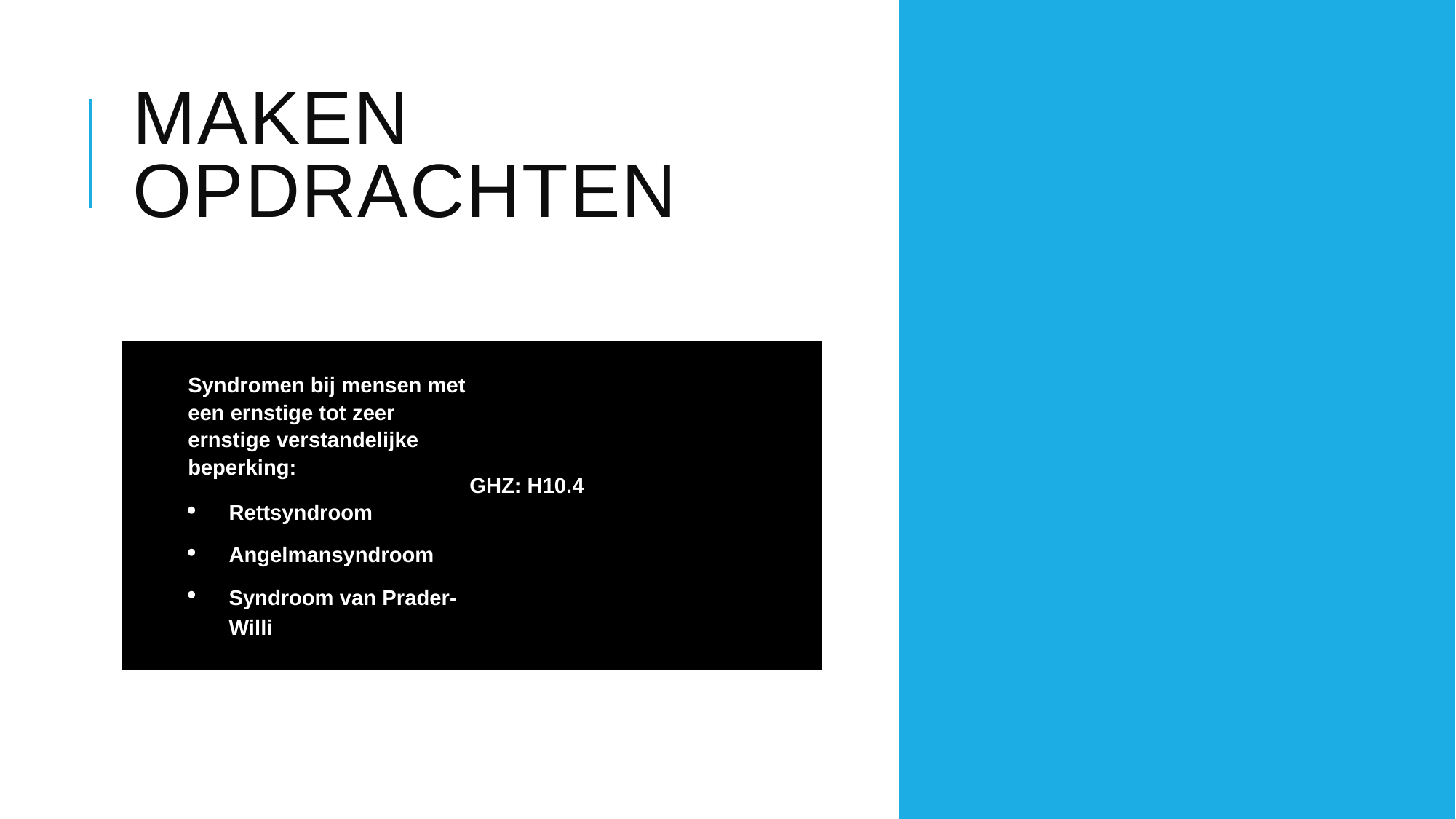

# Maken opdrachten

|  | Syndromen bij mensen met een ernstige tot zeer ernstige verstandelijke beperking: Rettsyndroom Angelmansyndroom Syndroom van Prader-Willi | GHZ: H10.4 | Maken werkboek GHZ: H10: opdracht 1,2, 4, 5, 7 en 8 (blz. 108-111) |
| --- | --- | --- | --- |